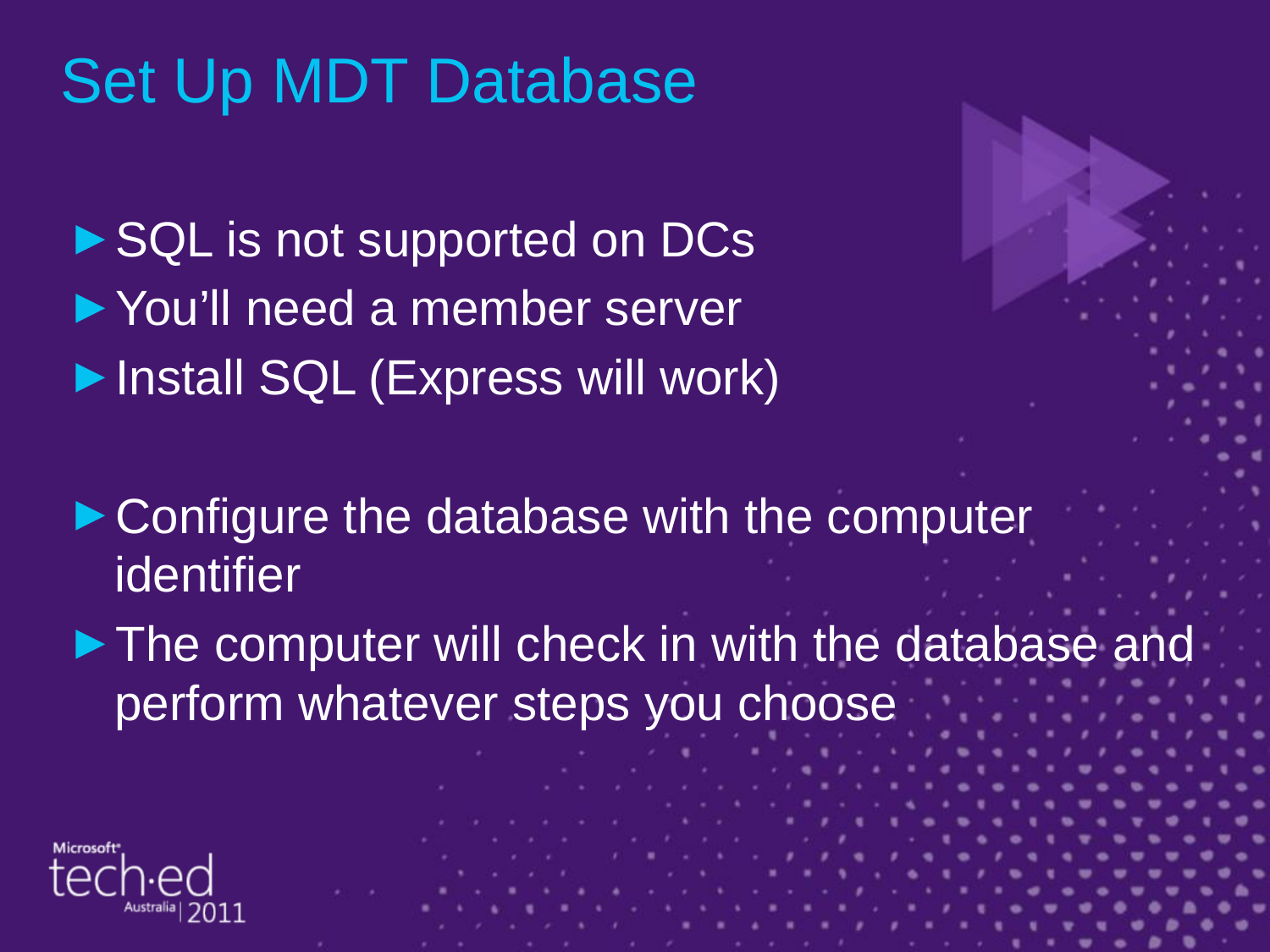

# Set Up MDT Database
SQL is not supported on DCs
You’ll need a member server
Install SQL (Express will work)

Configure the database with the computer identifier
The computer will check in with the database and perform whatever steps you choose